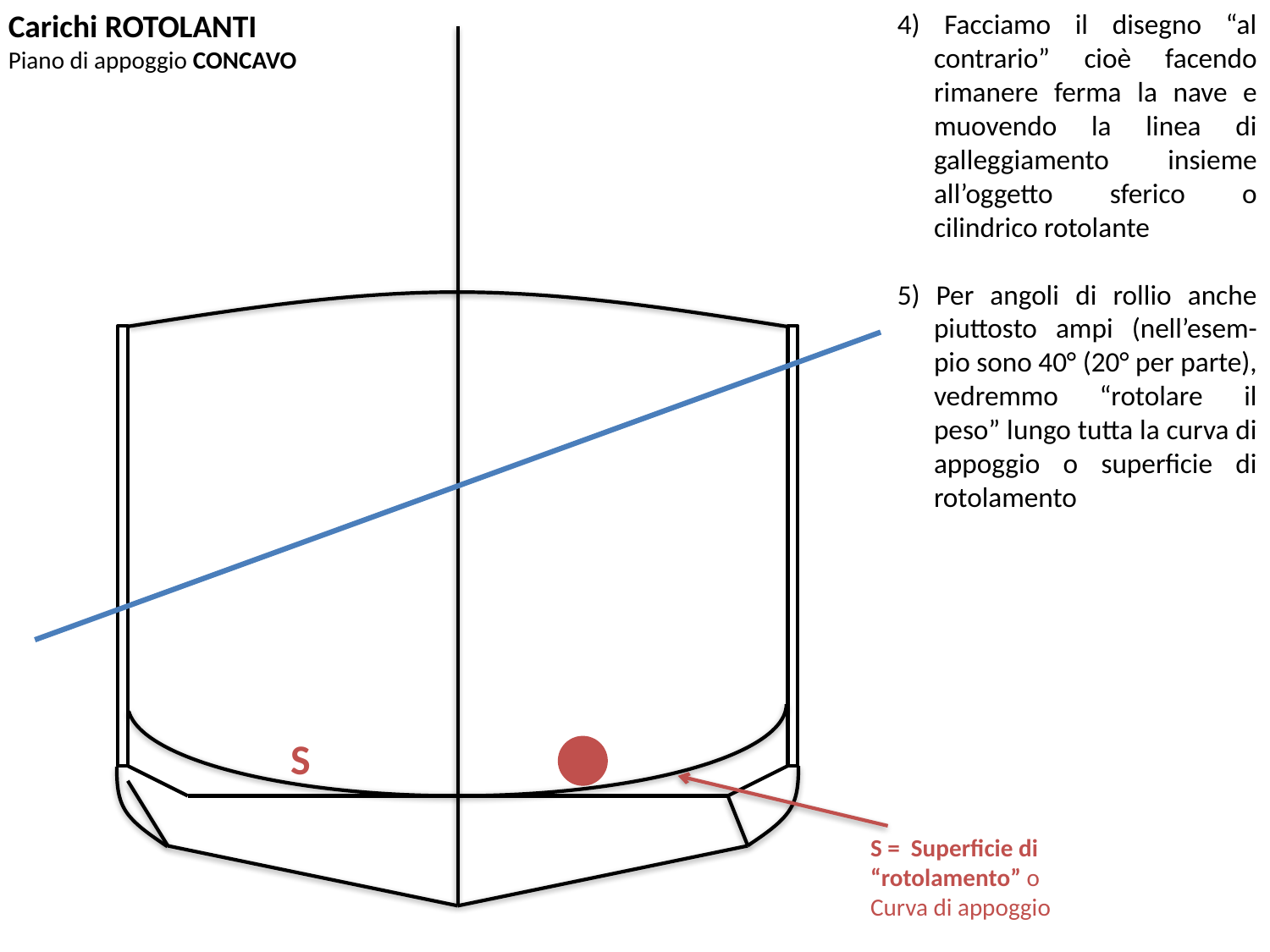

Carichi ROTOLANTI
Piano di appoggio CONCAVO
4) Facciamo il disegno “al contrario” cioè facendo rimanere ferma la nave e muovendo la linea di galleggiamento insieme all’oggetto sferico o cilindrico rotolante

5) Per angoli di rollio anche piuttosto ampi (nell’esem-pio sono 40° (20° per parte), vedremmo “rotolare il peso” lungo tutta la curva di appoggio o superficie di rotolamento

S

S =  Superficie di “rotolamento” o Curva di appoggio